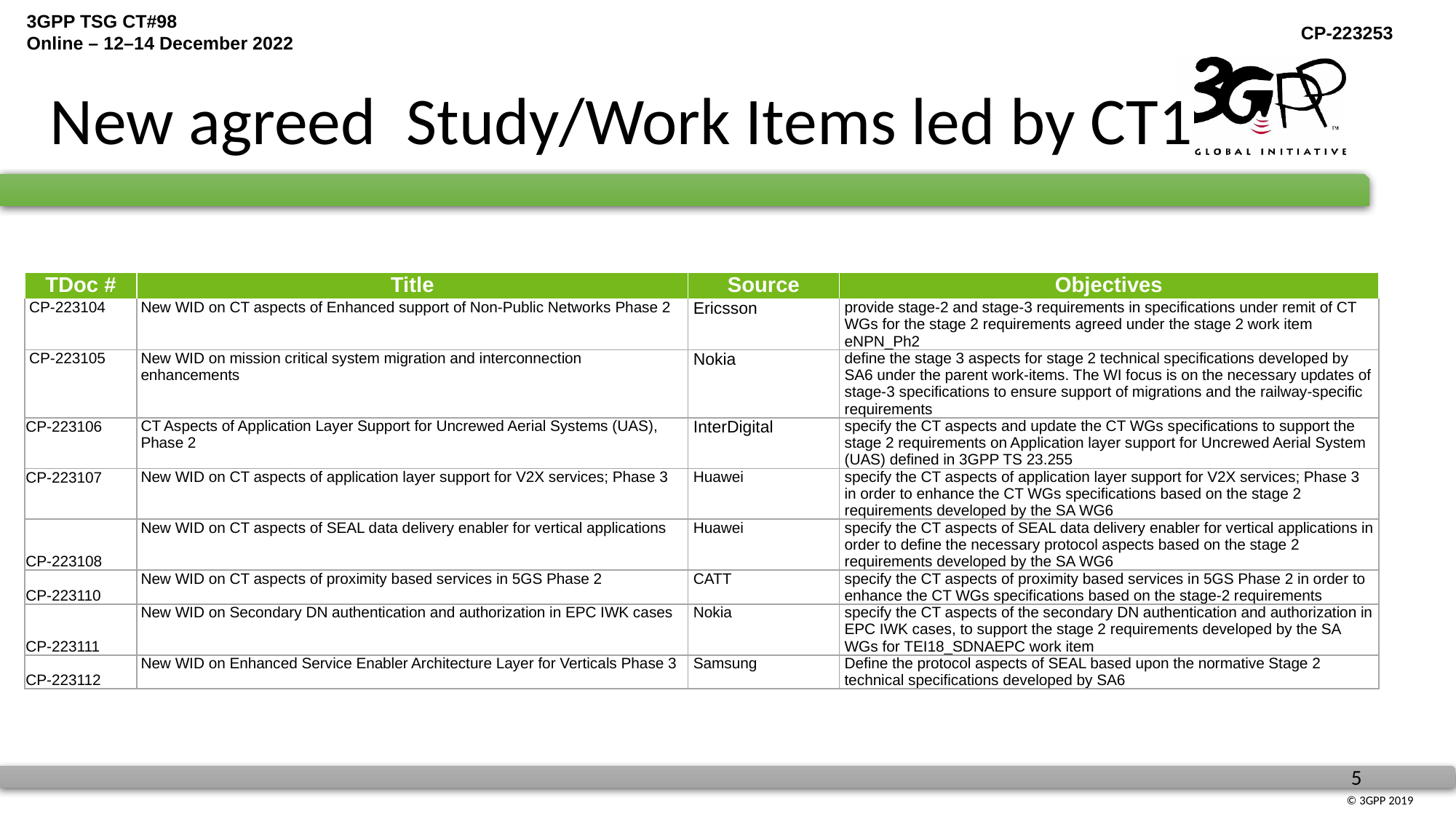

# New agreed  Study/Work Items led by CT1
| TDoc # | Title | Source | Objectives |
| --- | --- | --- | --- |
| CP-223104 | New WID on CT aspects of Enhanced support of Non-Public Networks Phase 2 | Ericsson | provide stage-2 and stage-3 requirements in specifications under remit of CT WGs for the stage 2 requirements agreed under the stage 2 work item eNPN\_Ph2 |
| CP-223105 | New WID on mission critical system migration and interconnection enhancements | Nokia | define the stage 3 aspects for stage 2 technical specifications developed by SA6 under the parent work-items. The WI focus is on the necessary updates of stage-3 specifications to ensure support of migrations and the railway-specific requirements |
| CP-223106 | CT Aspects of Application Layer Support for Uncrewed Aerial Systems (UAS), Phase 2 | InterDigital | specify the CT aspects and update the CT WGs specifications to support the stage 2 requirements on Application layer support for Uncrewed Aerial System (UAS) defined in 3GPP TS 23.255 |
| CP-223107 | New WID on CT aspects of application layer support for V2X services; Phase 3 | Huawei | specify the CT aspects of application layer support for V2X services; Phase 3 in order to enhance the CT WGs specifications based on the stage 2 requirements developed by the SA WG6 |
| CP-223108 | New WID on CT aspects of SEAL data delivery enabler for vertical applications | Huawei | specify the CT aspects of SEAL data delivery enabler for vertical applications in order to define the necessary protocol aspects based on the stage 2 requirements developed by the SA WG6 |
| CP-223110 | New WID on CT aspects of proximity based services in 5GS Phase 2 | CATT | specify the CT aspects of proximity based services in 5GS Phase 2 in order to enhance the CT WGs specifications based on the stage-2 requirements |
| CP-223111 | New WID on Secondary DN authentication and authorization in EPC IWK cases | Nokia | specify the CT aspects of the secondary DN authentication and authorization in EPC IWK cases, to support the stage 2 requirements developed by the SA WGs for TEI18\_SDNAEPC work item |
| CP-223112 | New WID on Enhanced Service Enabler Architecture Layer for Verticals Phase 3 | Samsung | Define the protocol aspects of SEAL based upon the normative Stage 2 technical specifications developed by SA6 |